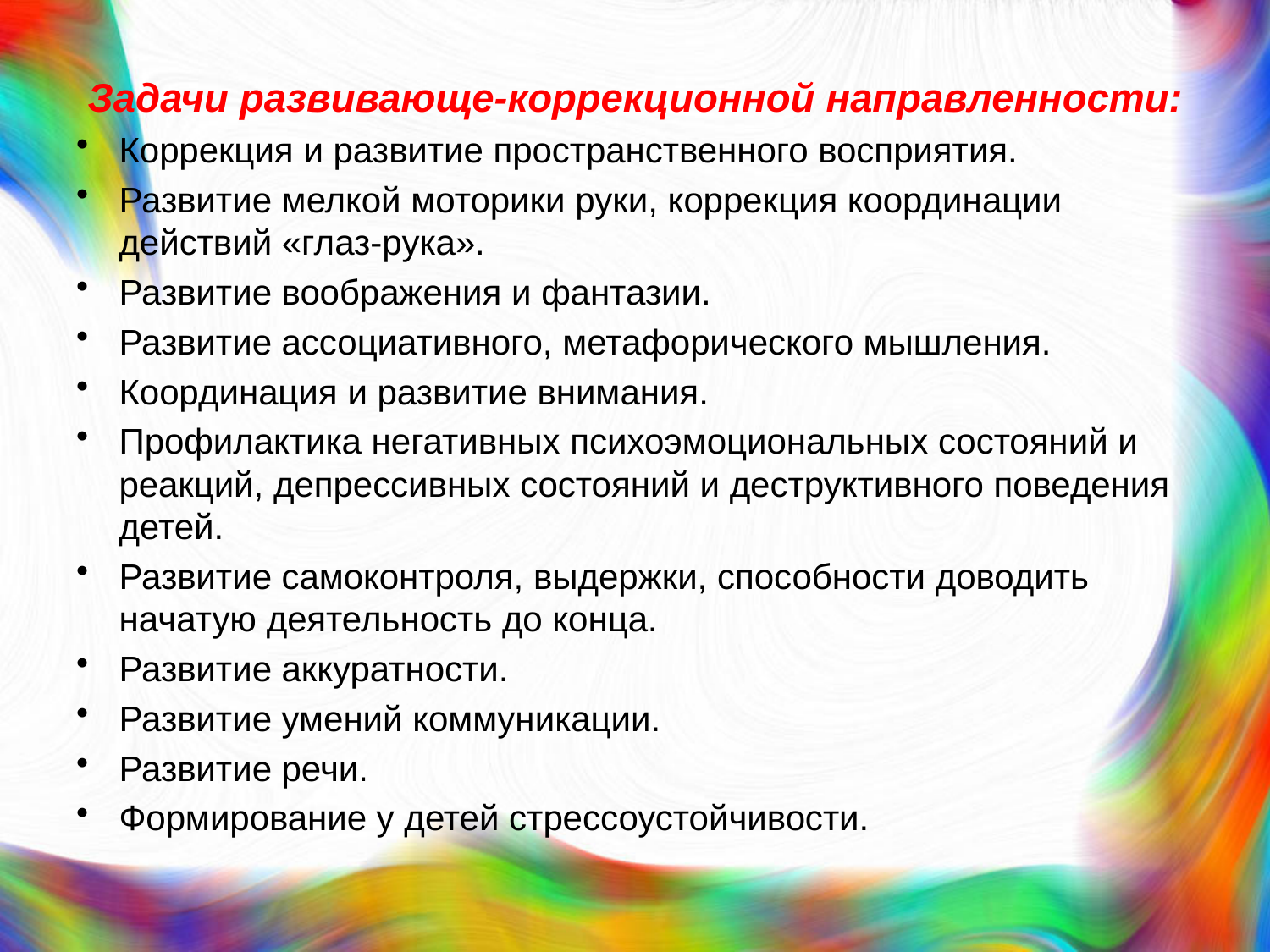

Задачи развивающе-коррекционной направленности:
Коррекция и развитие пространственного восприятия.
Развитие мелкой моторики руки, коррекция координации действий «глаз-рука».
Развитие воображения и фантазии.
Развитие ассоциативного, метафорического мышления.
Координация и развитие внимания.
Профилактика негативных психоэмоциональных состояний и реакций, депрессивных состояний и деструктивного поведения детей.
Развитие самоконтроля, выдержки, способности доводить начатую деятельность до конца.
Развитие аккуратности.
Развитие умений коммуникации.
Развитие речи.
Формирование у детей стрессоустойчивости.